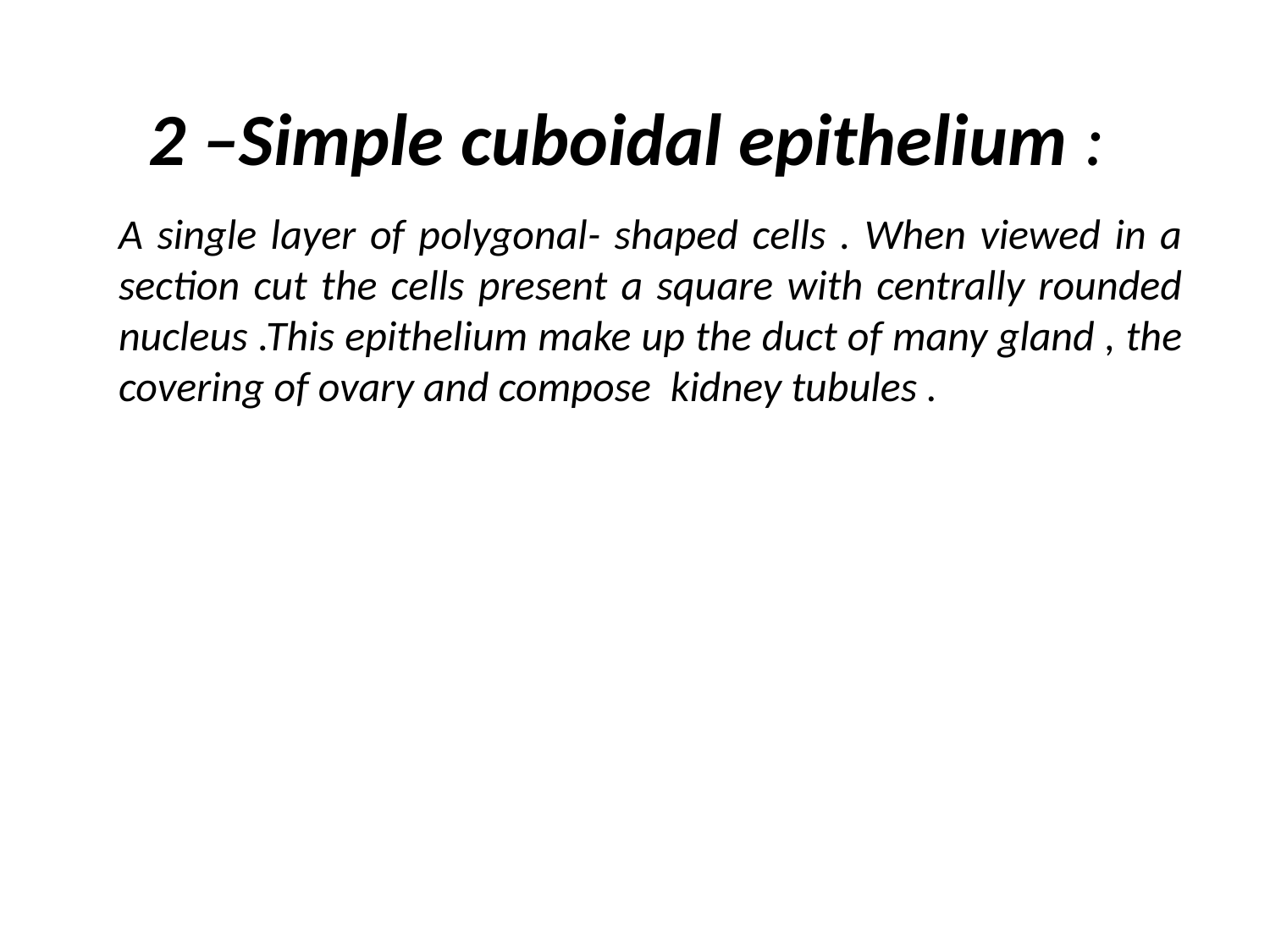

# 2 –Simple cuboidal epithelium :
A single layer of polygonal- shaped cells . When viewed in a section cut the cells present a square with centrally rounded nucleus .This epithelium make up the duct of many gland , the covering of ovary and compose  kidney tubules .